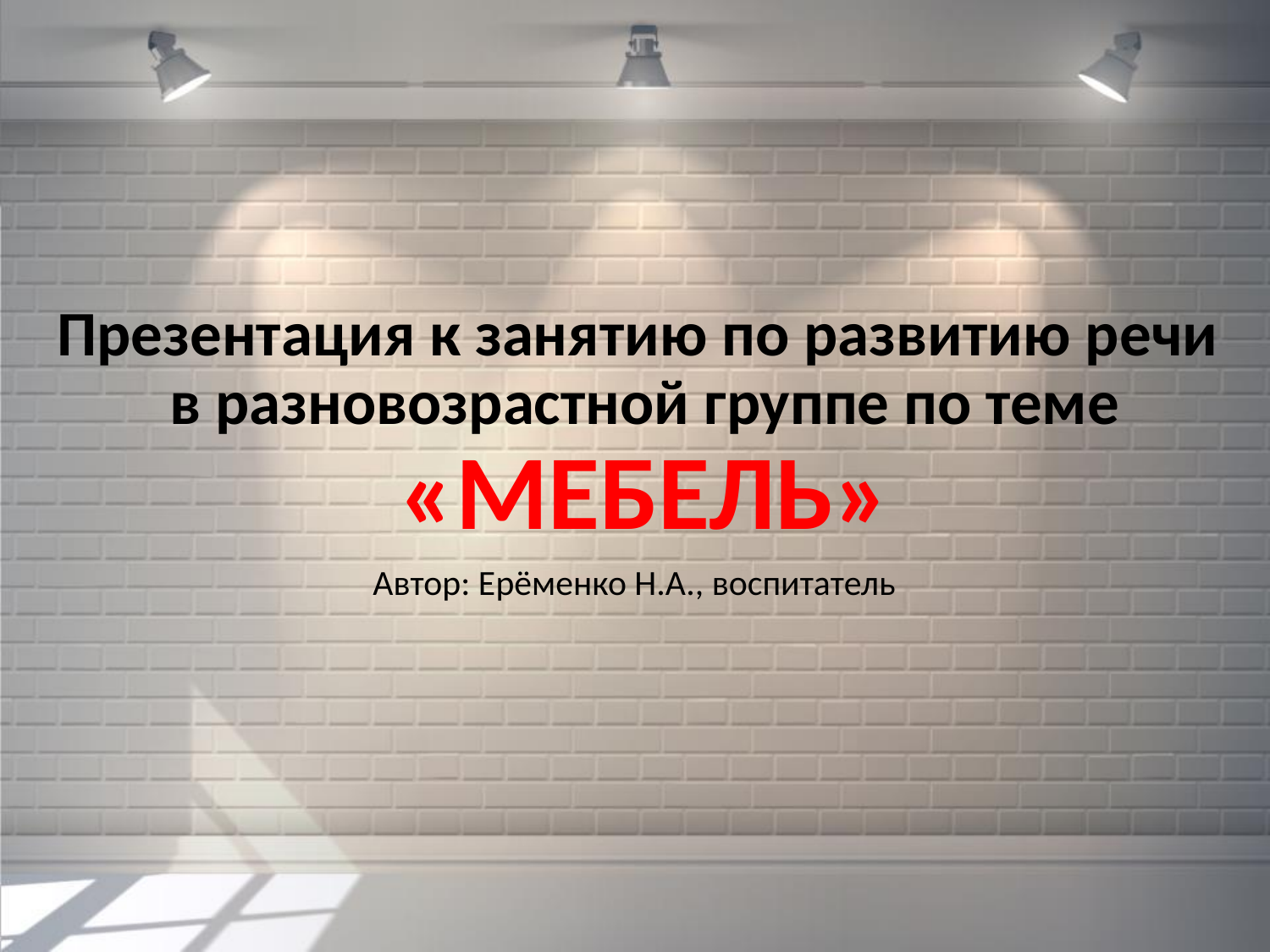

# Презентация к занятию по развитию речи в разновозрастной группе по теме «МЕБЕЛЬ»
Автор: Ерёменко Н.А., воспитатель